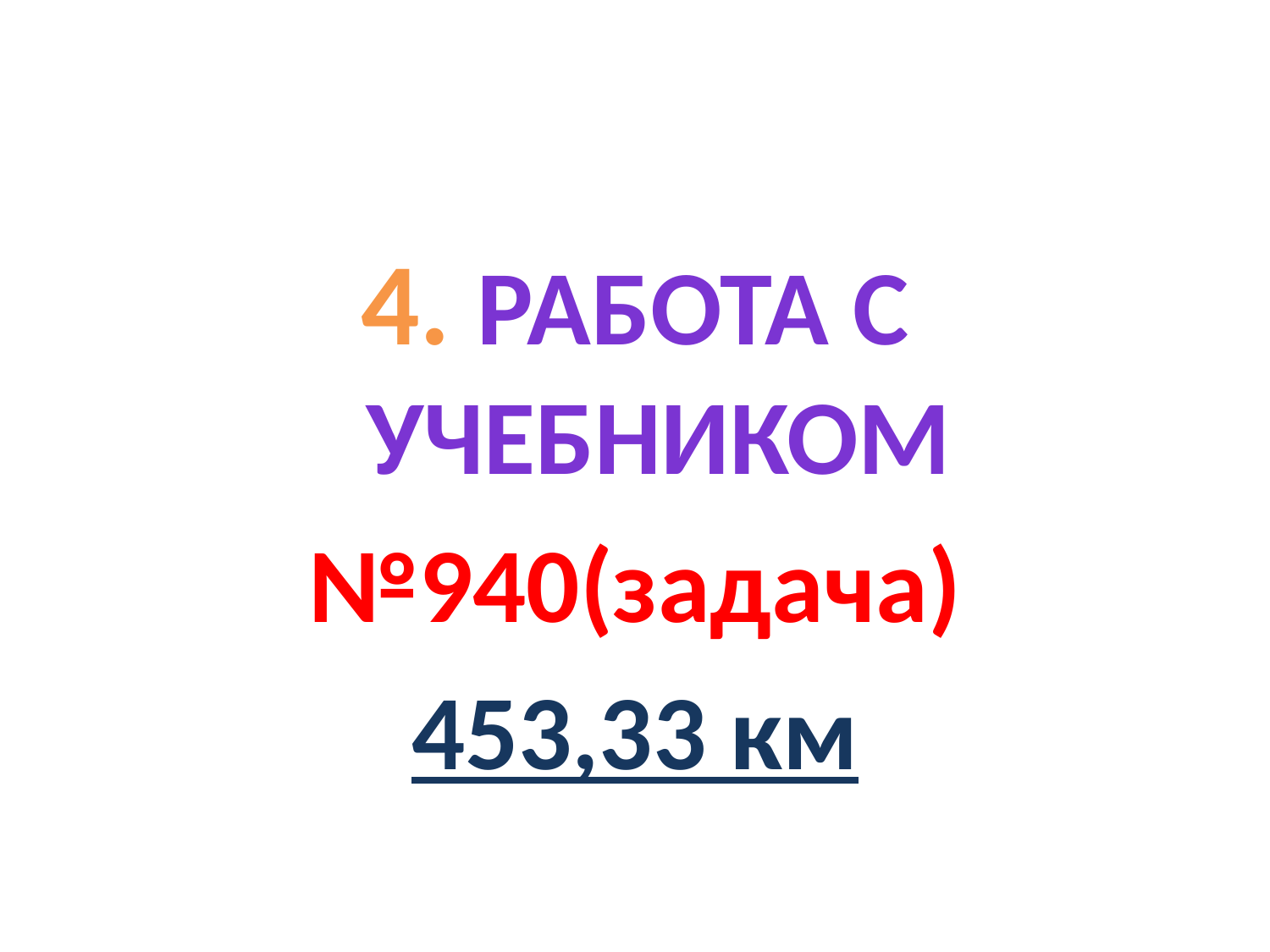

4. Работа с учебником
№940(задача)
453,33 км